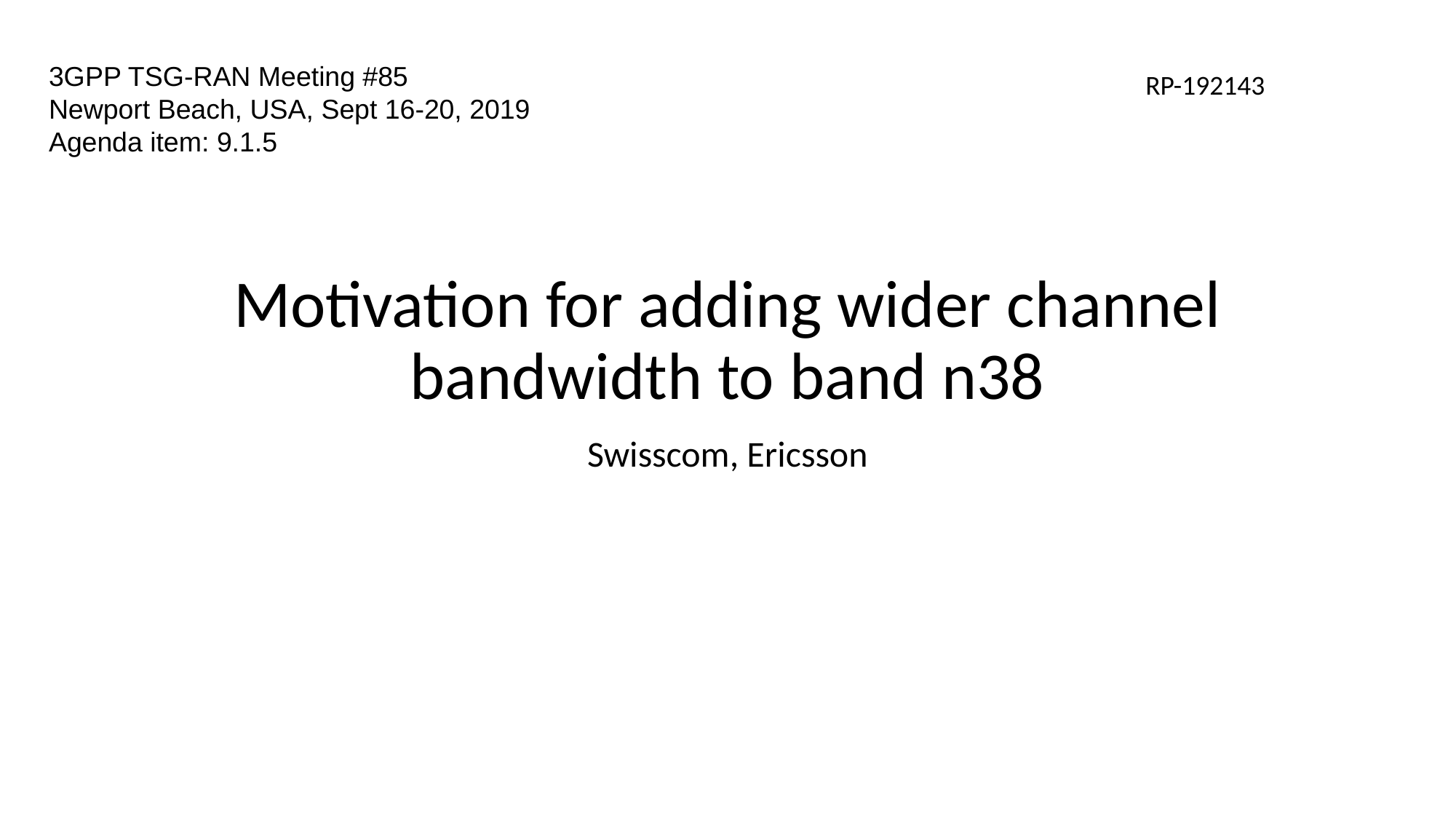

3GPP TSG-RAN Meeting #85
Newport Beach, USA, Sept 16-20, 2019
Agenda item: 9.1.5
RP-192143
# Motivation for adding wider channel bandwidth to band n38
Swisscom, Ericsson